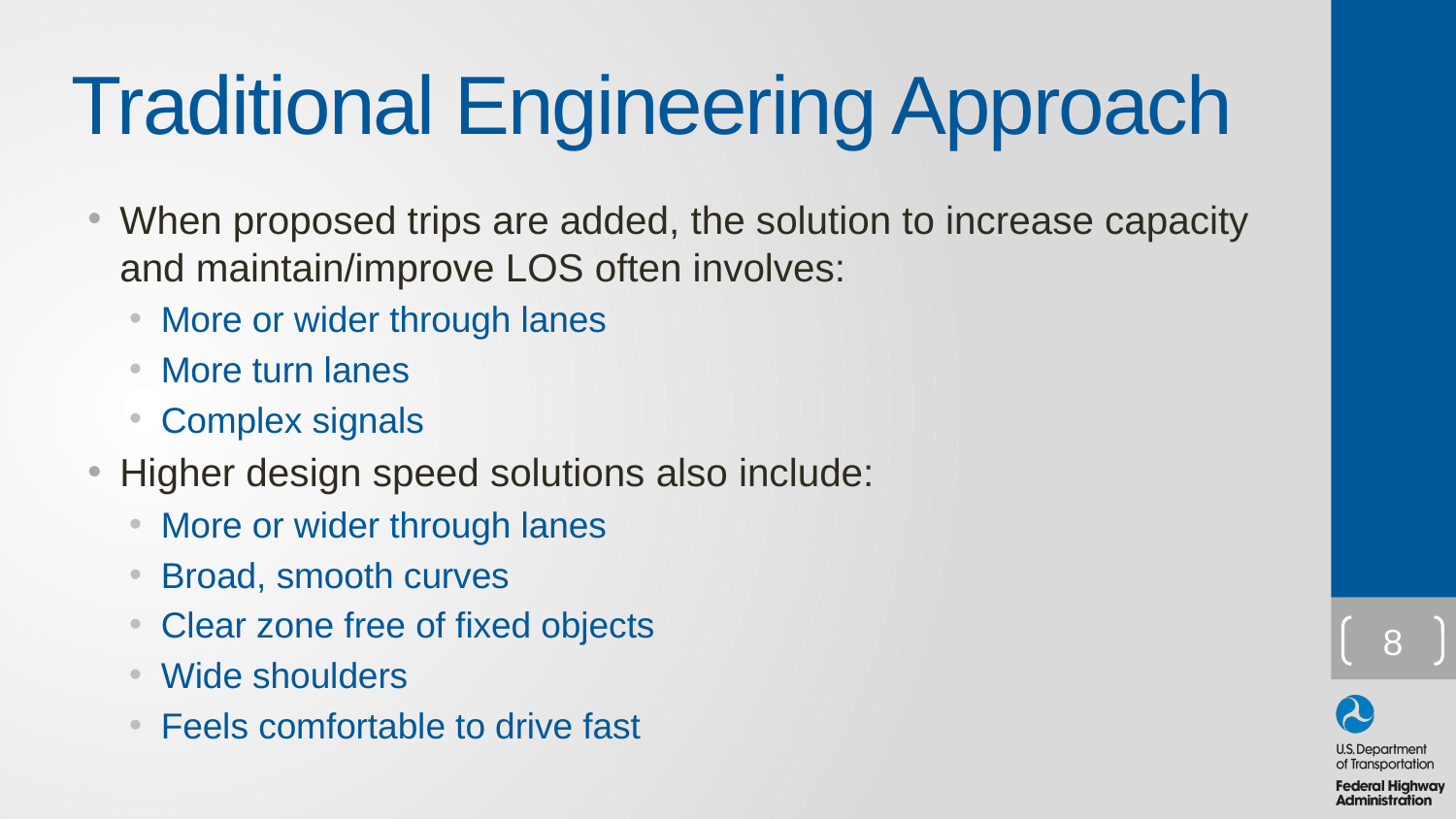

# Traditional Engineering Approach
When proposed trips are added, the solution to increase capacity and maintain/improve LOS often involves:
More or wider through lanes
More turn lanes
Complex signals
Higher design speed solutions also include:
More or wider through lanes
Broad, smooth curves
Clear zone free of fixed objects
Wide shoulders
Feels comfortable to drive fast
8